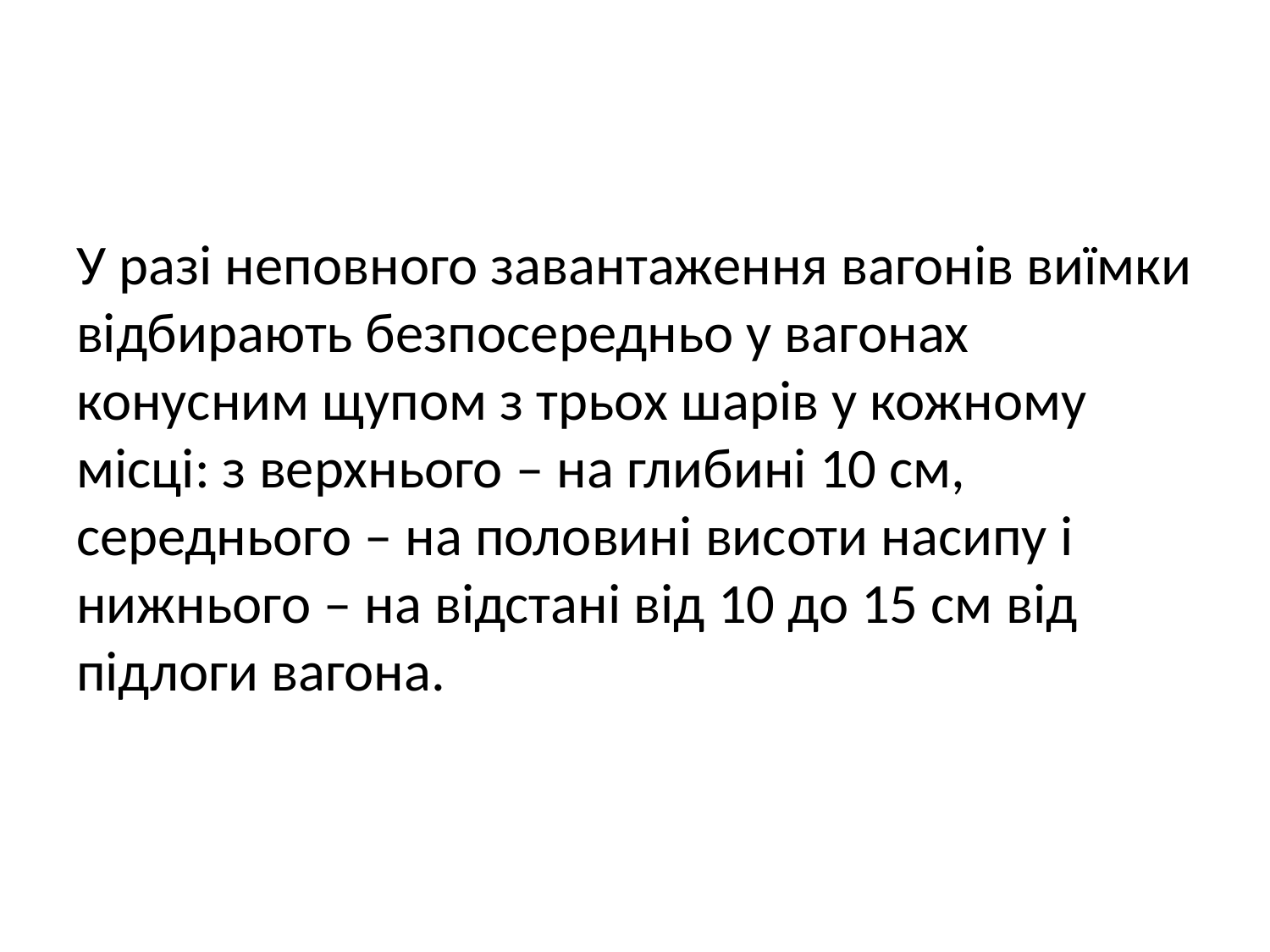

У разі неповного завантаження вагонів виїмки відбирають безпосередньо у вагонах конусним щупом з трьох шарів у кожному місці: з верхнього – на глибині 10 см, середнього – на половині висоти насипу і нижнього – на відстані від 10 до 15 см від підлоги вагона.